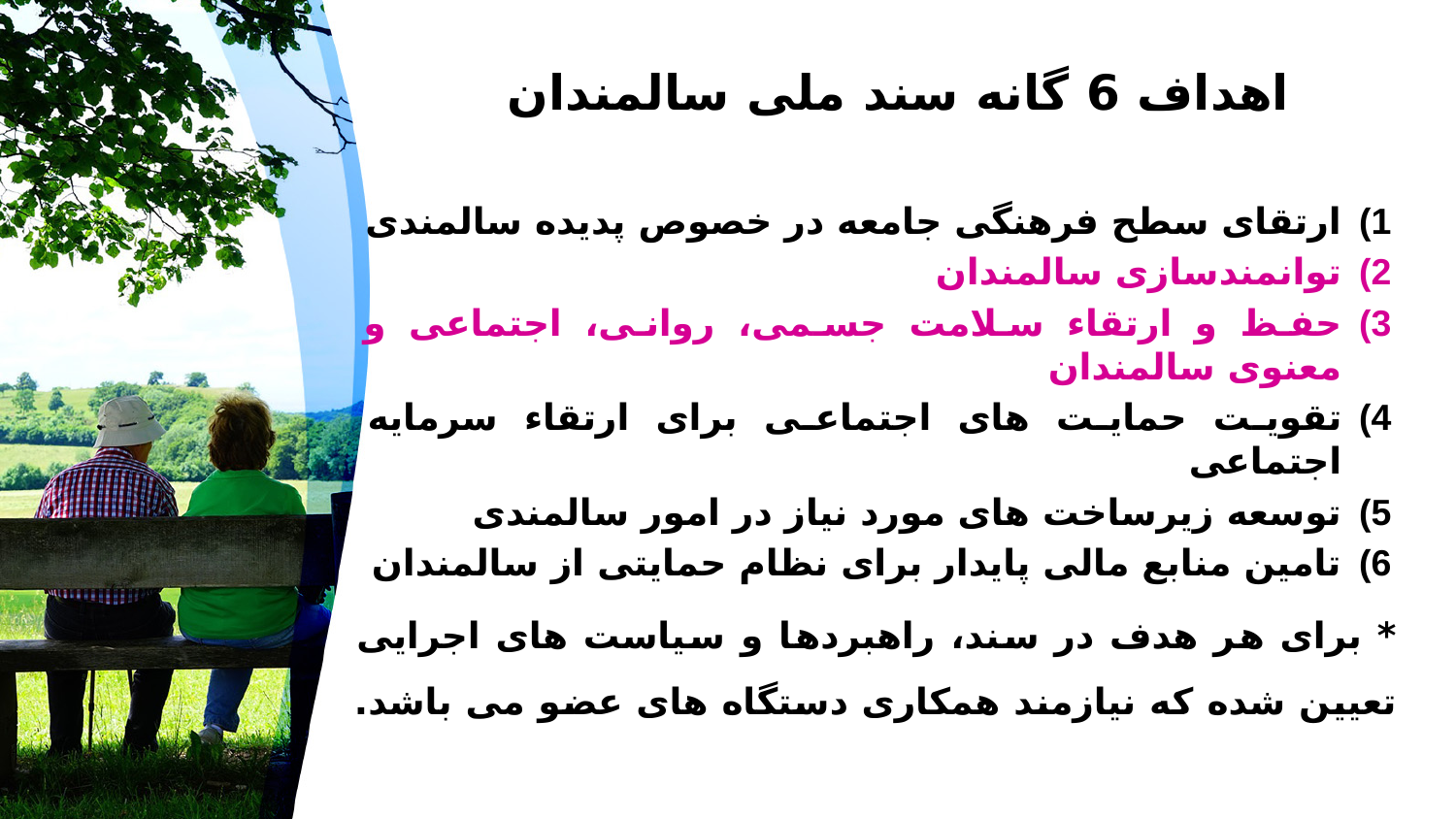

# اهداف 6 گانه سند ملی سالمندان
ارتقای سطح فرهنگی جامعه در خصوص پدیده سالمندی
توانمندسازی سالمندان
حفظ و ارتقاء سلامت جسمی، روانی، اجتماعی و معنوی سالمندان
تقویت حمایت های اجتماعی برای ارتقاء سرمایه اجتماعی
توسعه زیرساخت های مورد نیاز در امور سالمندی
تامین منابع مالی پایدار برای نظام حمایتی از سالمندان
* برای هر هدف در سند، راهبردها و سیاست های اجرایی تعیین شده که نیازمند همکاری دستگاه های عضو می باشد.